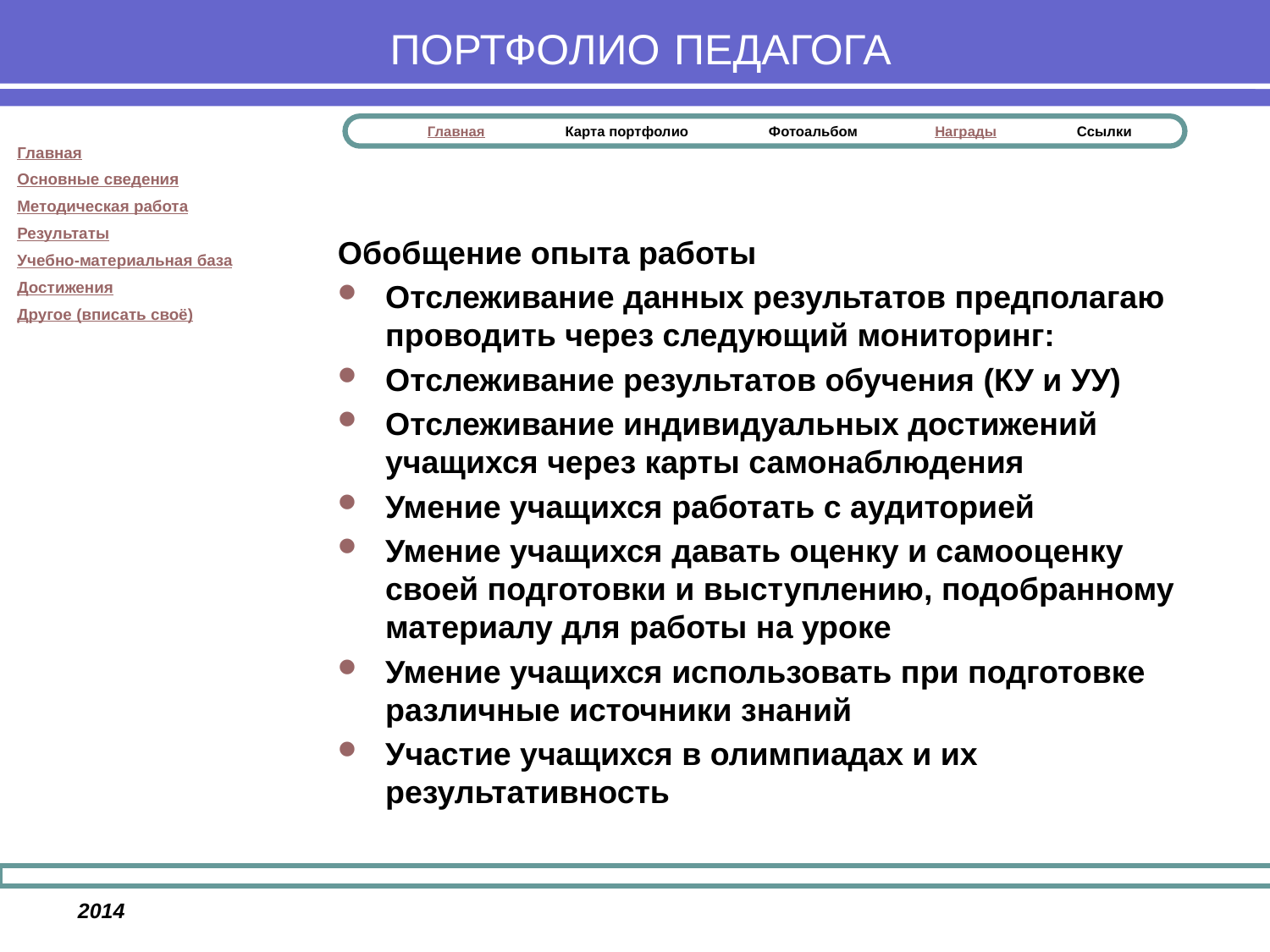

# ПОРТФОЛИО ПЕДАГОГА
Обобщение опыта работы
Отслеживание данных результатов предполагаю проводить через следующий мониторинг:
Отслеживание результатов обучения (КУ и УУ)
Отслеживание индивидуальных достижений учащихся через карты самонаблюдения
Умение учащихся работать с аудиторией
Умение учащихся давать оценку и самооценку своей подготовки и выступлению, подобранному материалу для работы на уроке
Умение учащихся использовать при подготовке различные источники знаний
Участие учащихся в олимпиадах и их результативность

2014